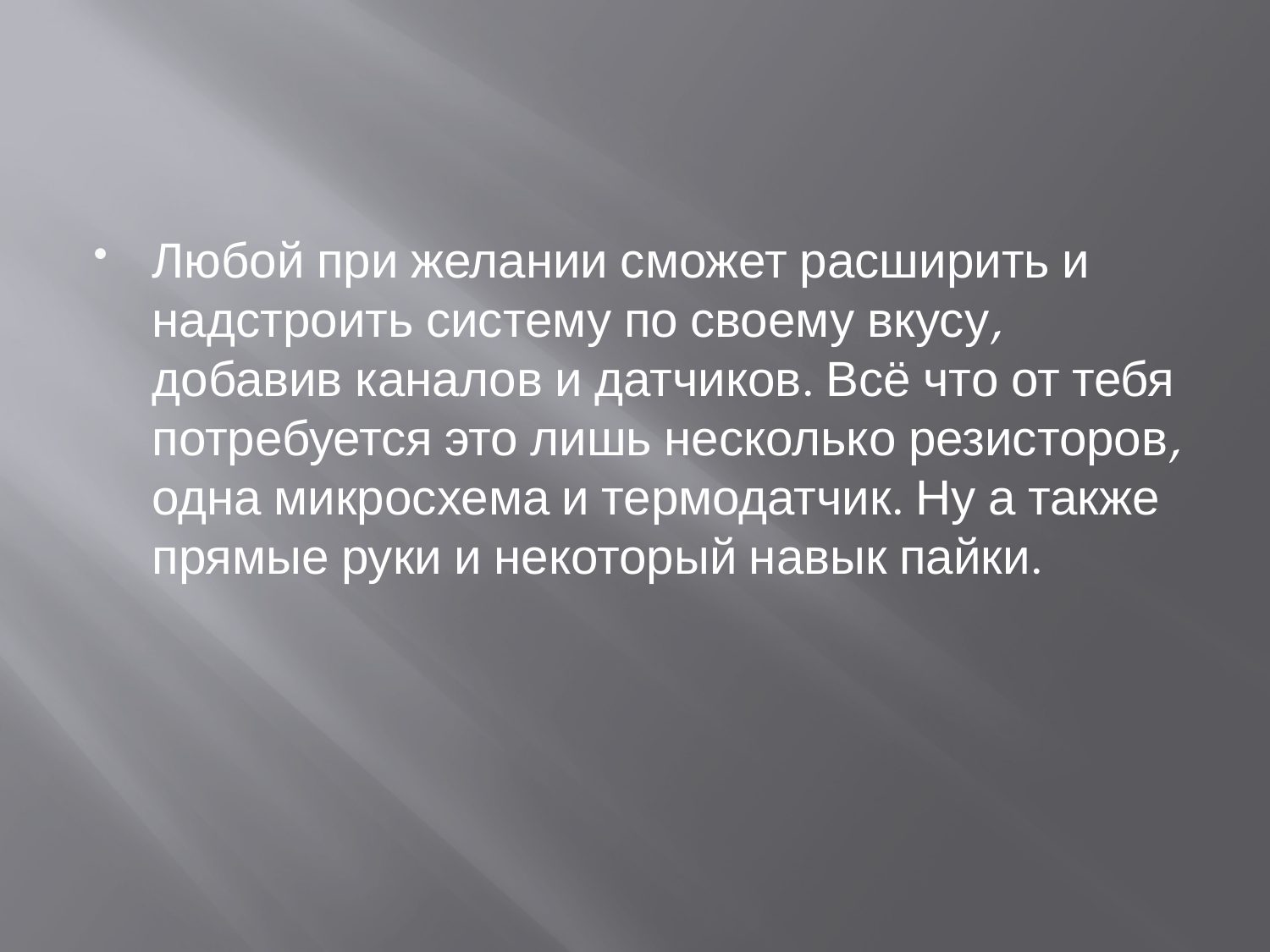

#
Любой при желании сможет расширить и надстроить систему по своему вкусу, добавив каналов и датчиков. Всё что от тебя потребуется это лишь несколько резисторов, одна микросхема и термодатчик. Ну а также прямые руки и некоторый навык пайки.